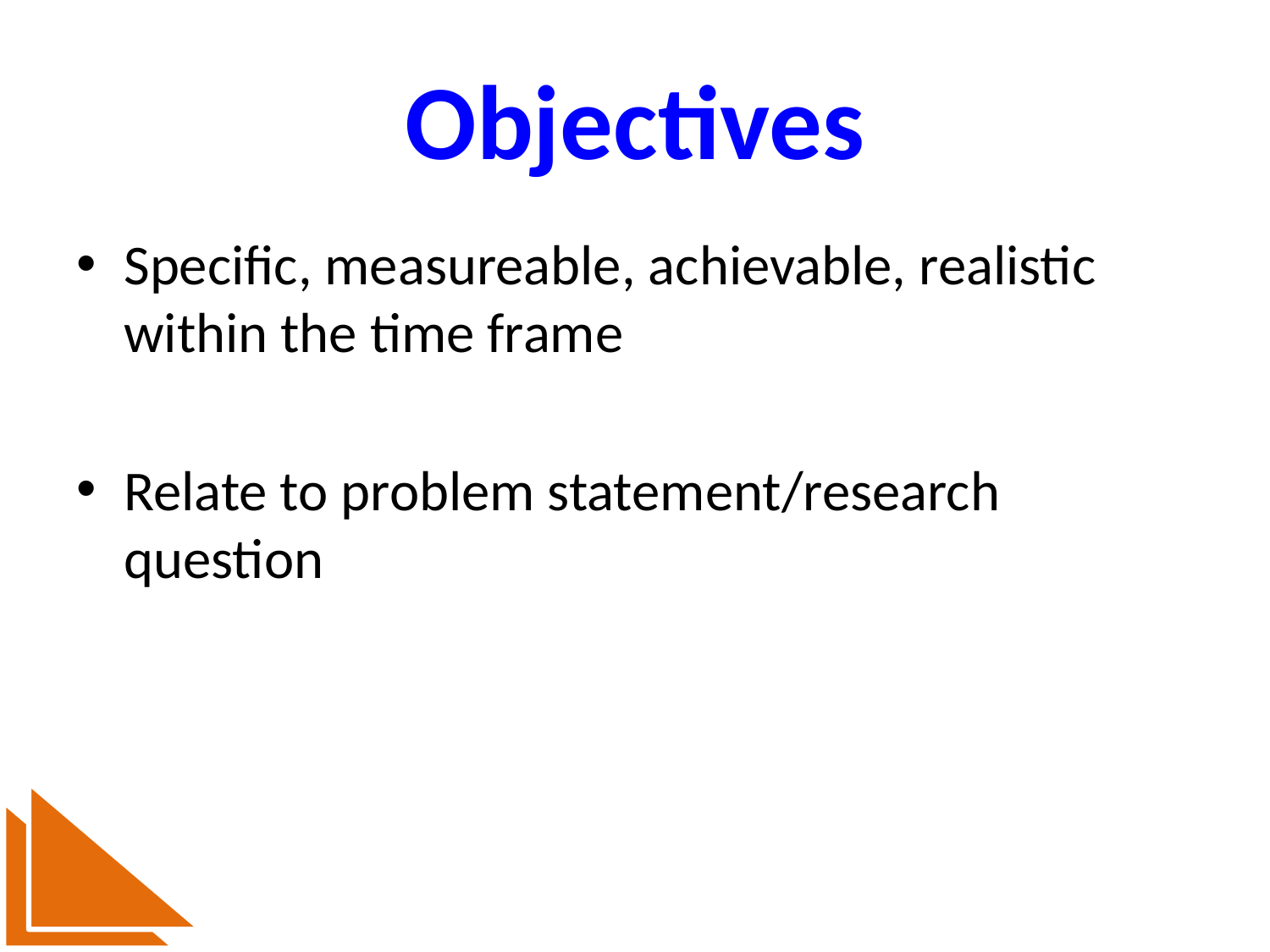

# Objectives
Specific, measureable, achievable, realistic within the time frame

Relate to problem statement/research question